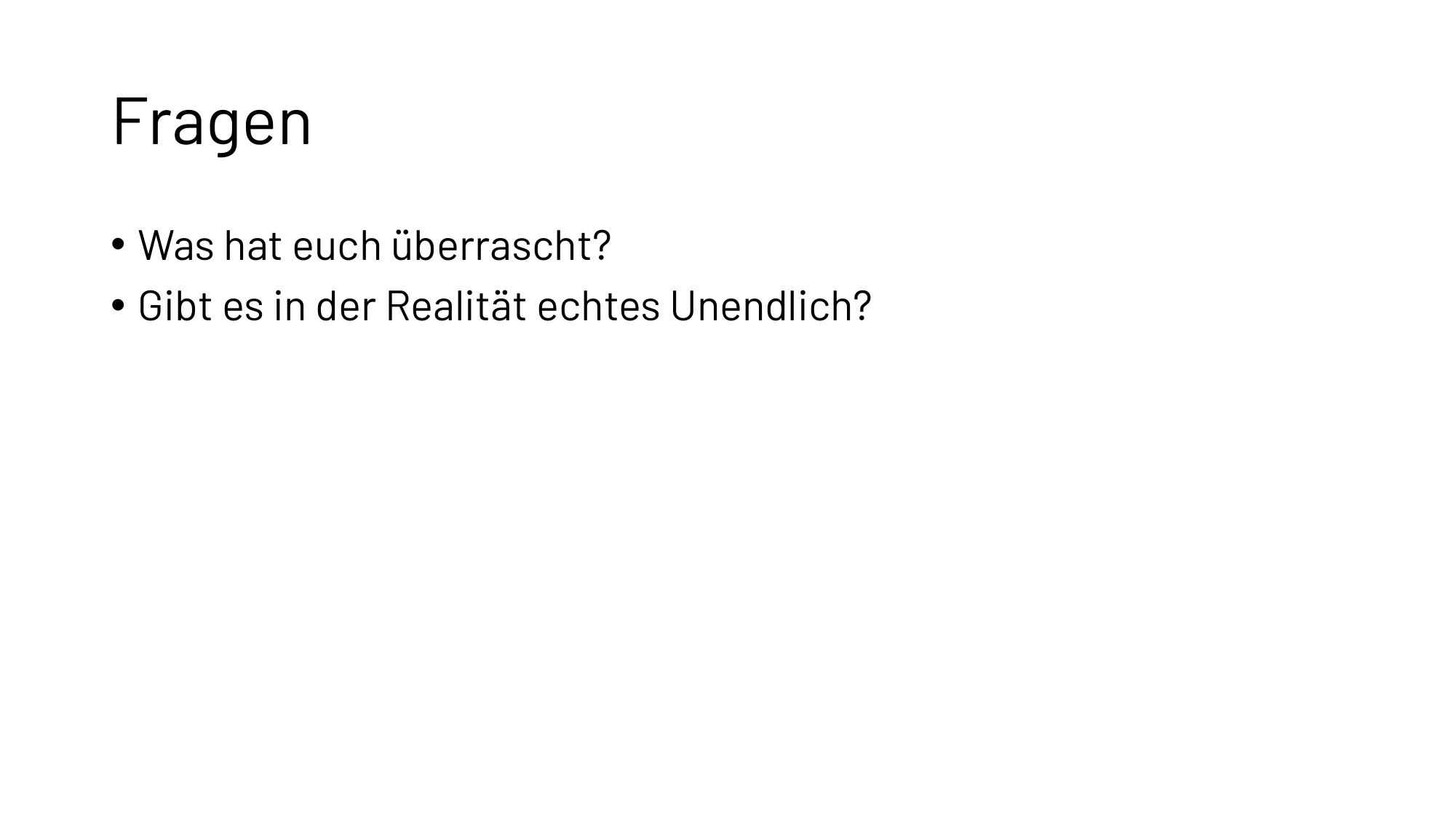

# Fragen
Was hat euch überrascht?
Gibt es in der Realität echtes Unendlich?